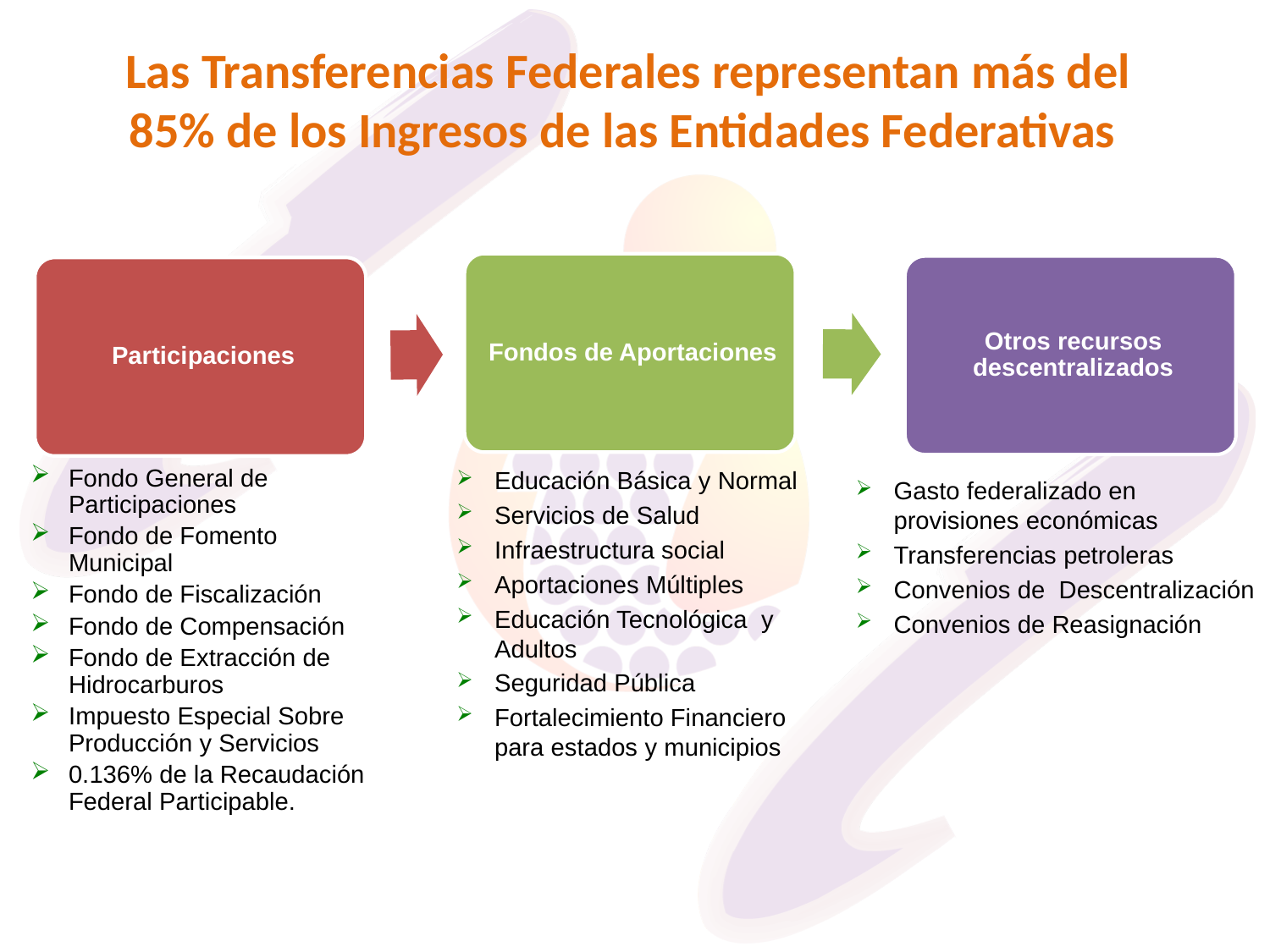

Las Transferencias Federales representan más del 85% de los Ingresos de las Entidades Federativas
Participaciones

Fondos de Aportaciones

Otros recursos descentralizados
Fondo General de Participaciones
Fondo de Fomento Municipal
Fondo de Fiscalización
Fondo de Compensación
Fondo de Extracción de Hidrocarburos
Impuesto Especial Sobre Producción y Servicios
0.136% de la Recaudación Federal Participable.
Educación Básica y Normal
Servicios de Salud
Infraestructura social
Aportaciones Múltiples
Educación Tecnológica  y Adultos
Seguridad Pública
Fortalecimiento Financiero para estados y municipios
Gasto federalizado en provisiones económicas
Transferencias petroleras
Convenios de  Descentralización
Convenios de Reasignación